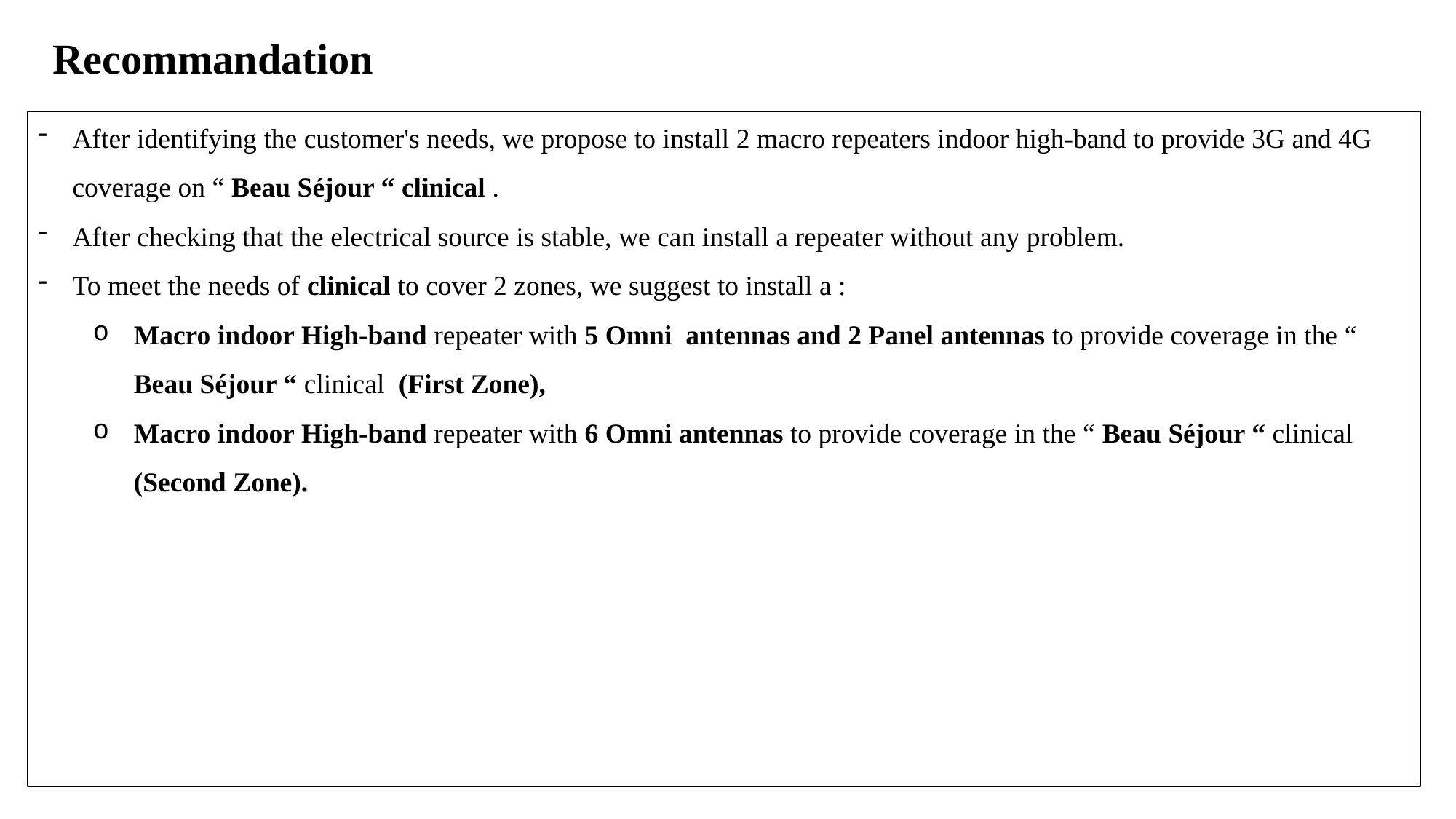

# Recommandation
After identifying the customer's needs, we propose to install 2 macro repeaters indoor high-band to provide 3G and 4G coverage on “ Beau Séjour “ clinical .
After checking that the electrical source is stable, we can install a repeater without any problem.
To meet the needs of clinical to cover 2 zones, we suggest to install a :
Macro indoor High-band repeater with 5 Omni  antennas and 2 Panel antennas to provide coverage in the “ Beau Séjour “ clinical  (First Zone),
Macro indoor High-band repeater with 6 Omni antennas to provide coverage in the “ Beau Séjour “ clinical  (Second Zone).